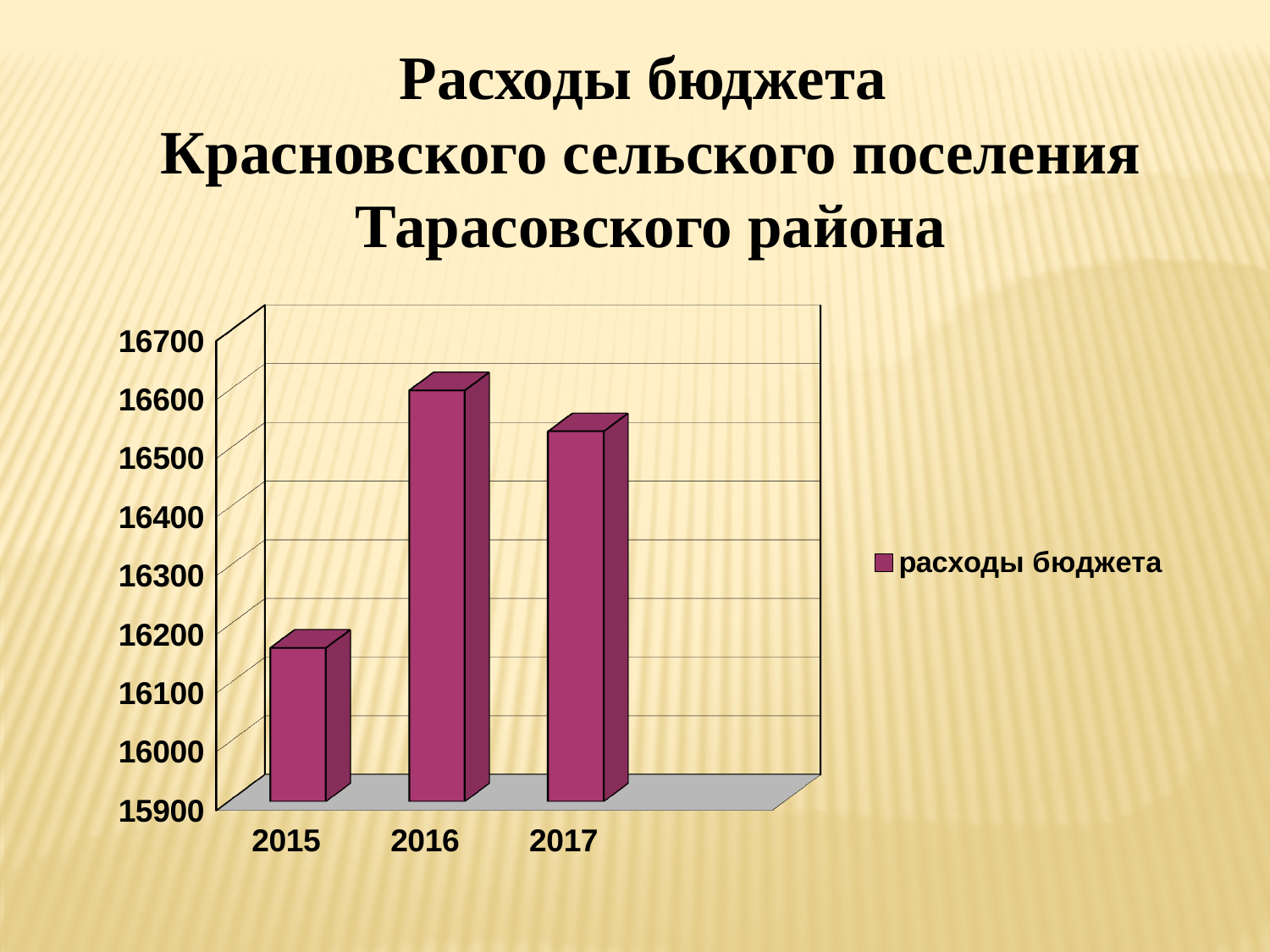

Расходы бюджета
Красновского сельского поселения
Тарасовского района

[unsupported chart]